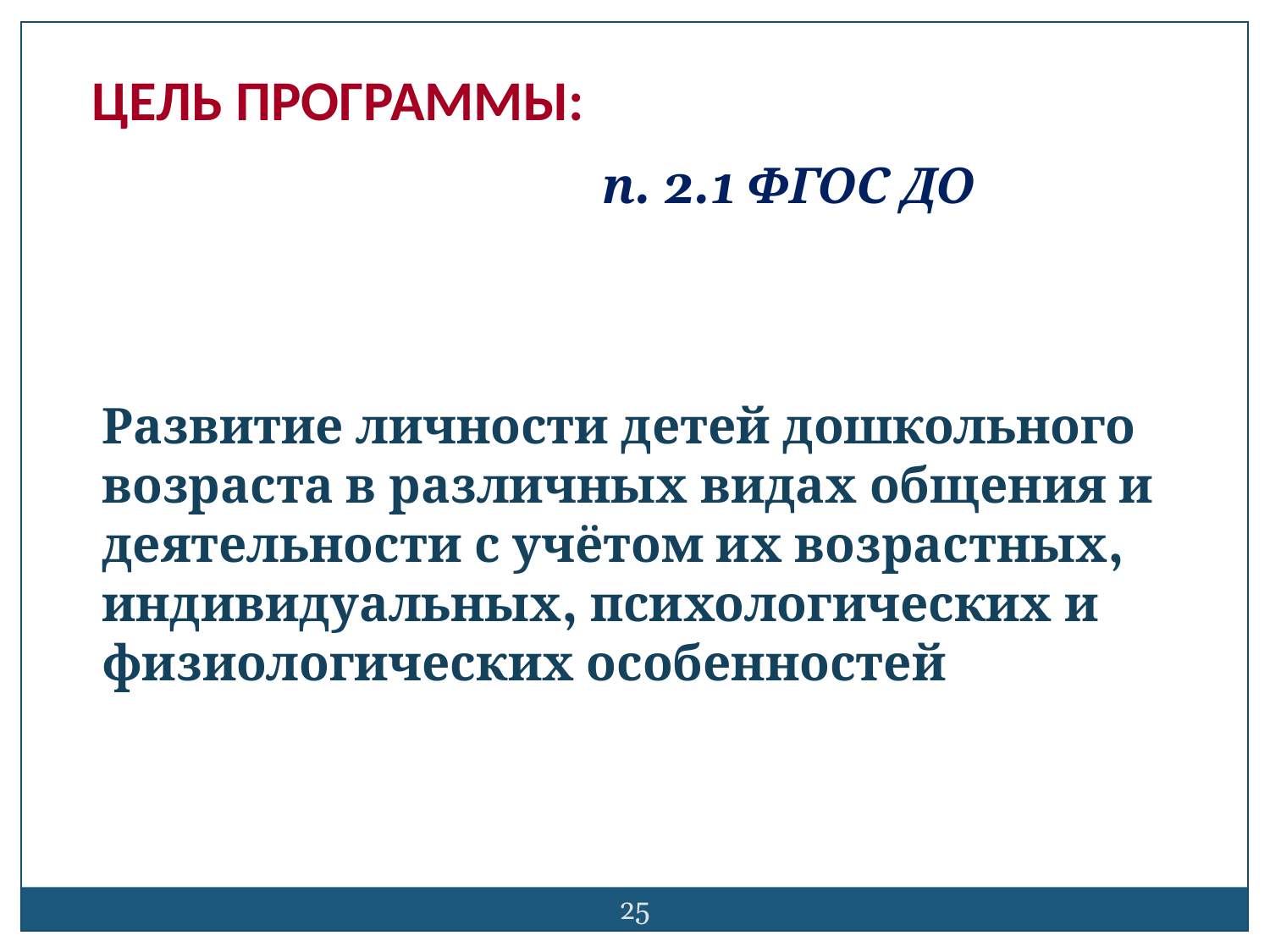

п. 2.1 ФГОС ДО

Развитие личности детей дошкольного возраста в различных видах общения и деятельности с учётом их возрастных, индивидуальных, психологических и физиологических особенностей
ЦЕЛЬ ПРОГРАММЫ:
25